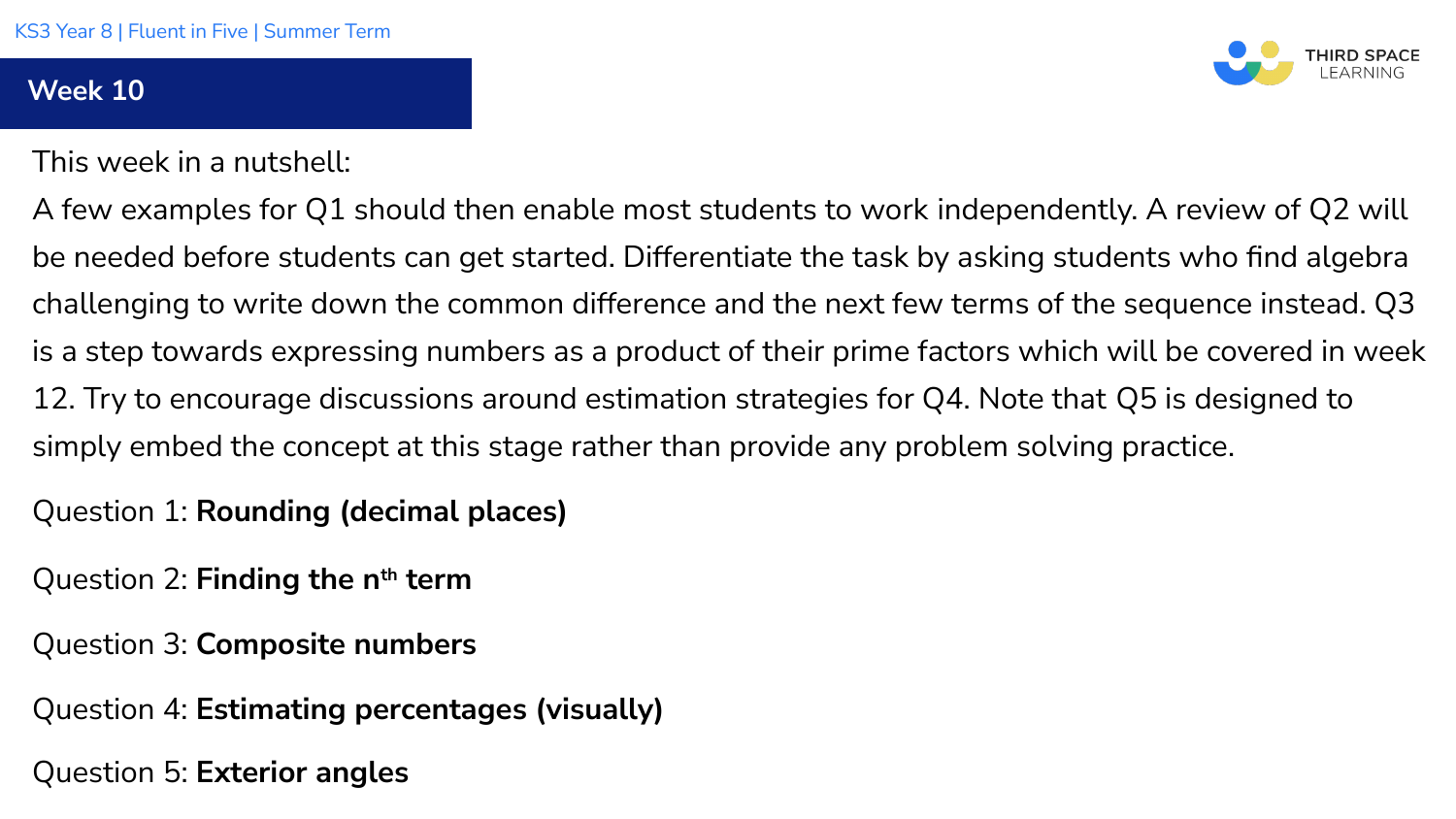

Week 10
| This week in a nutshell: A few examples for Q1 should then enable most students to work independently. A review of Q2 will be needed before students can get started. Differentiate the task by asking students who find algebra challenging to write down the common difference and the next few terms of the sequence instead. Q3 is a step towards expressing numbers as a product of their prime factors which will be covered in week 12. Try to encourage discussions around estimation strategies for Q4. Note that Q5 is designed to simply embed the concept at this stage rather than provide any problem solving practice. |
| --- |
| Question 1: Rounding (decimal places) |
| Question 2: Finding the nth term |
| Question 3: Composite numbers |
| Question 4: Estimating percentages (visually) |
| Question 5: Exterior angles |